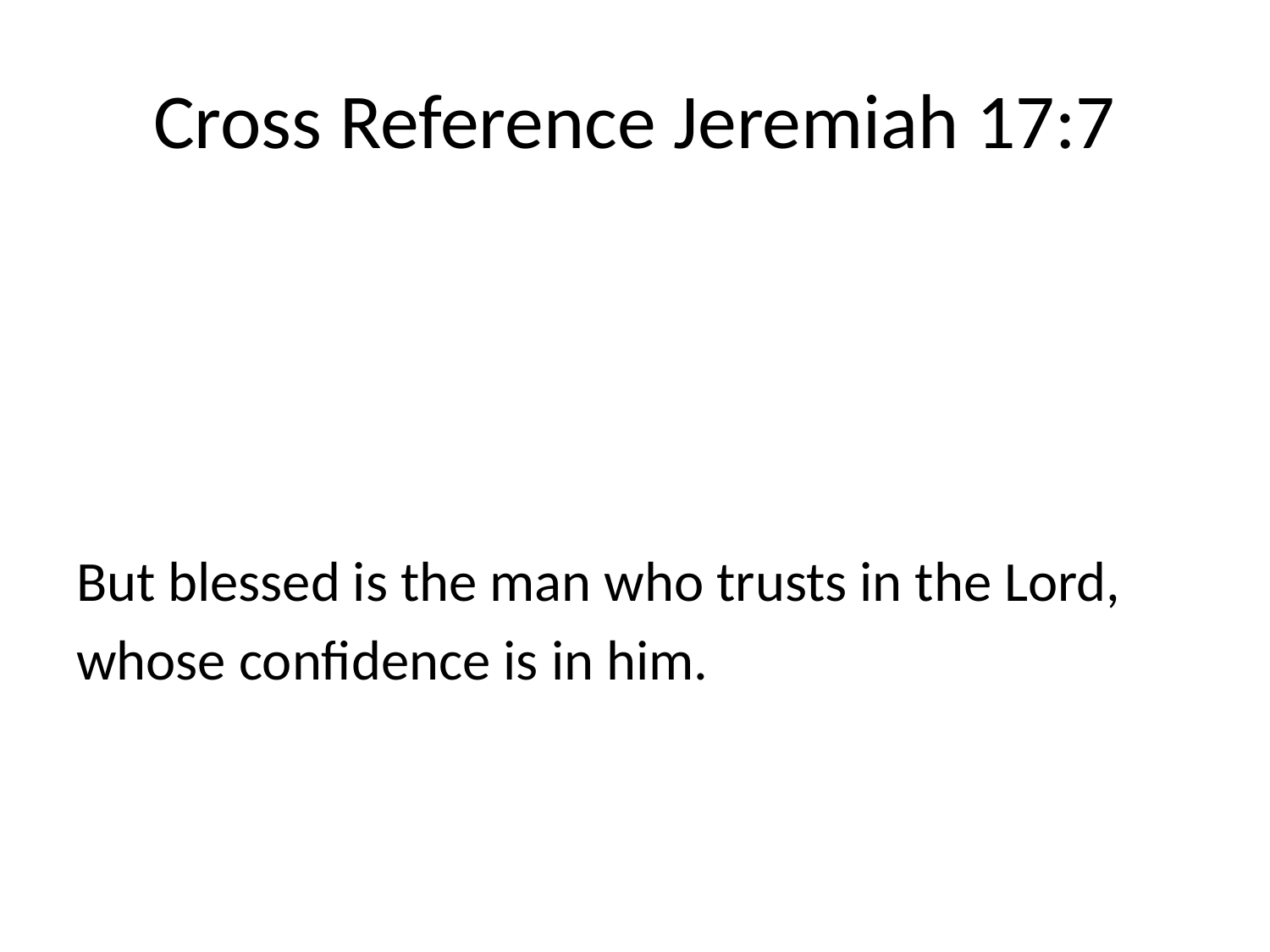

# Cross Reference Jeremiah 17:7

But blessed is the man who trusts in the Lord,
whose confidence is in him.